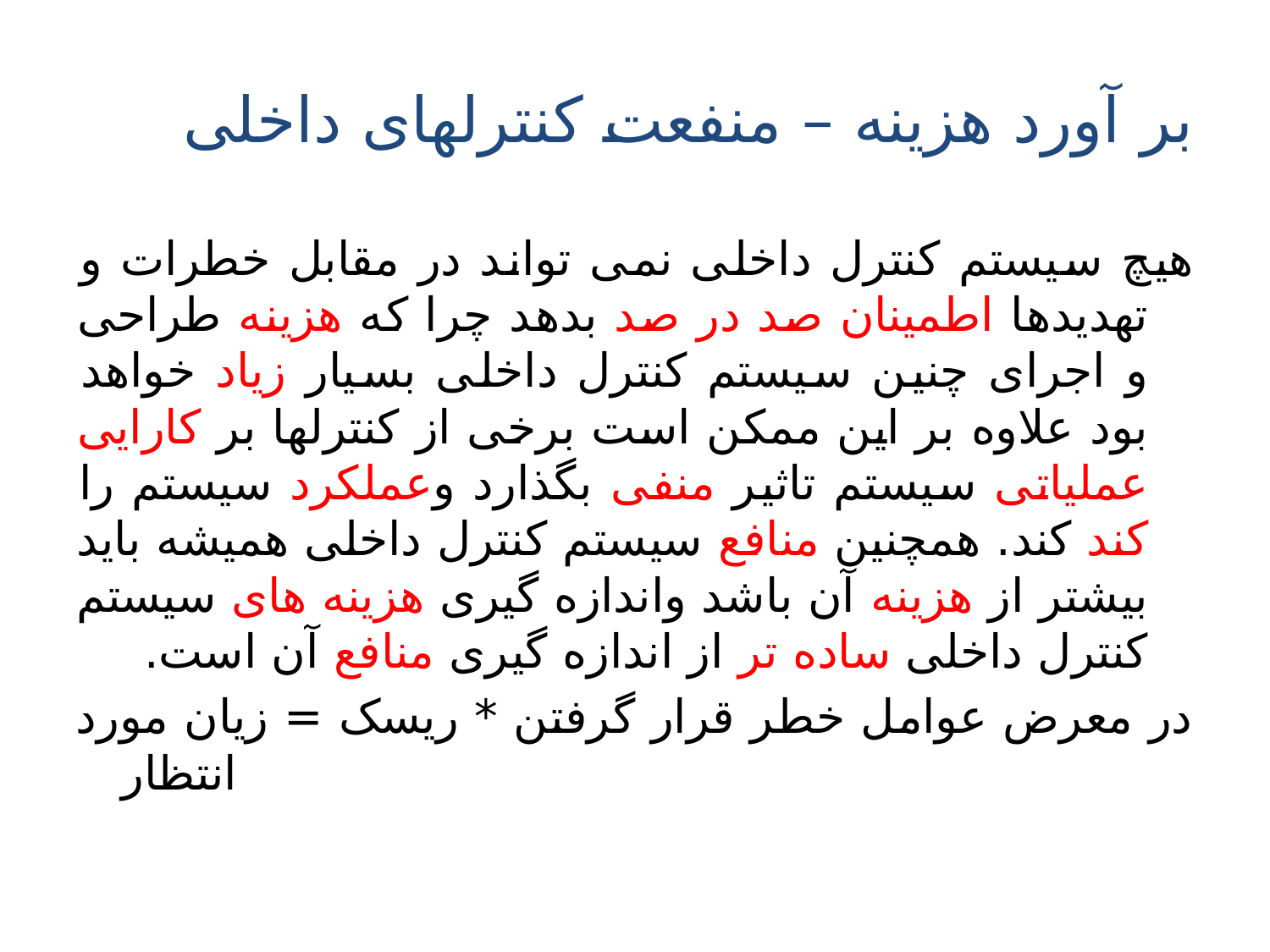

# بر آورد هزینه – منفعت کنترلهای داخلی
هیچ سیستم کنترل داخلی نمی تواند در مقابل خطرات و تهدیدها اطمینان صد در صد بدهد چرا که هزینه طراحی و اجرای چنین سیستم کنترل داخلی بسیار زیاد خواهد بود علاوه بر این ممکن است برخی از کنترلها بر کارایی عملیاتی سیستم تاثیر منفی بگذارد وعملکرد سیستم را کند کند. همچنین منافع سیستم کنترل داخلی همیشه باید بیشتر از هزینه آن باشد واندازه گیری هزینه های سیستم کنترل داخلی ساده تر از اندازه گیری منافع آن است.
در معرض عوامل خطر قرار گرفتن * ریسک = زیان مورد انتظار